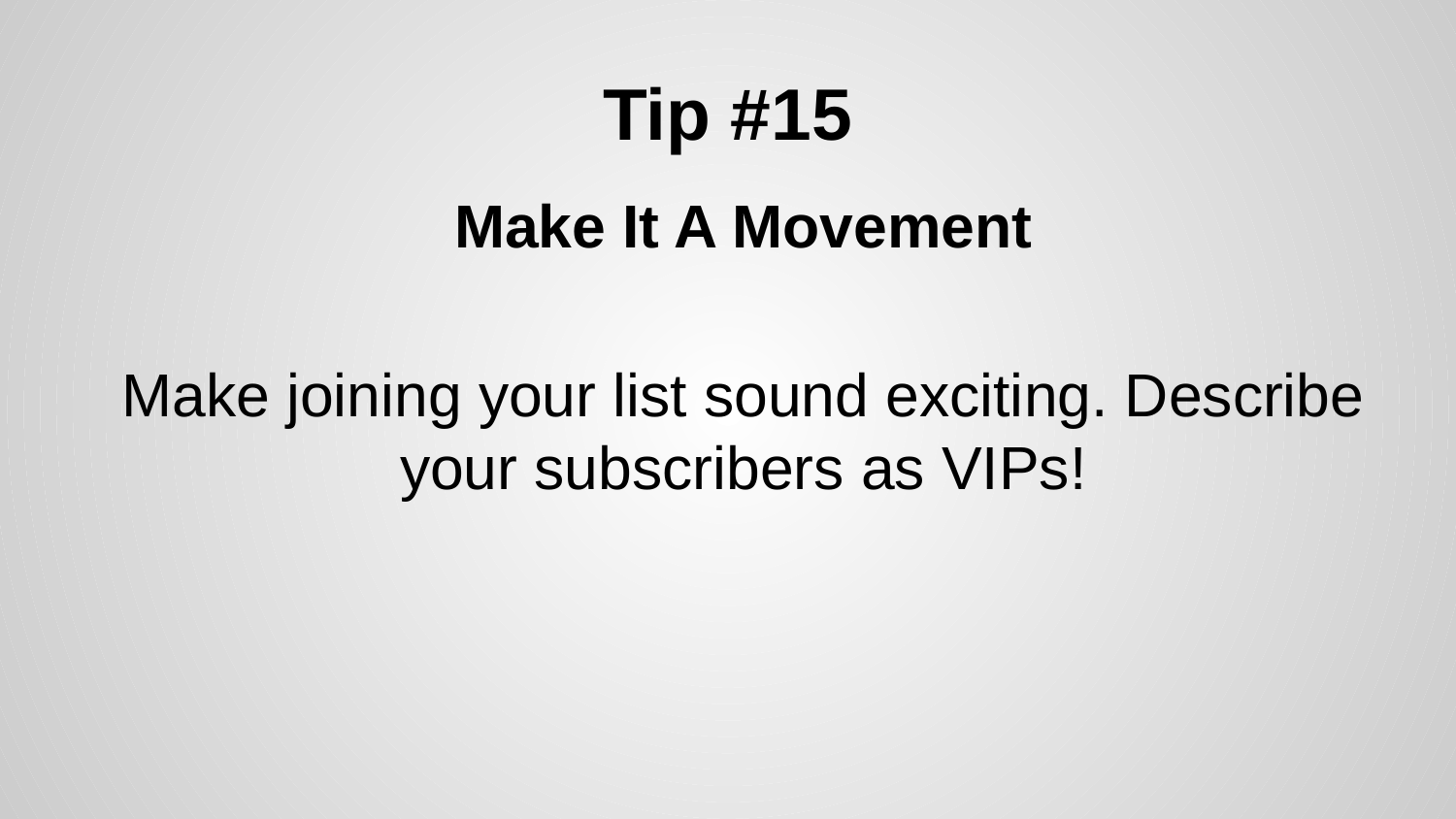

# Tip #15

Make It A Movement

Make joining your list sound exciting. Describe your subscribers as VIPs!